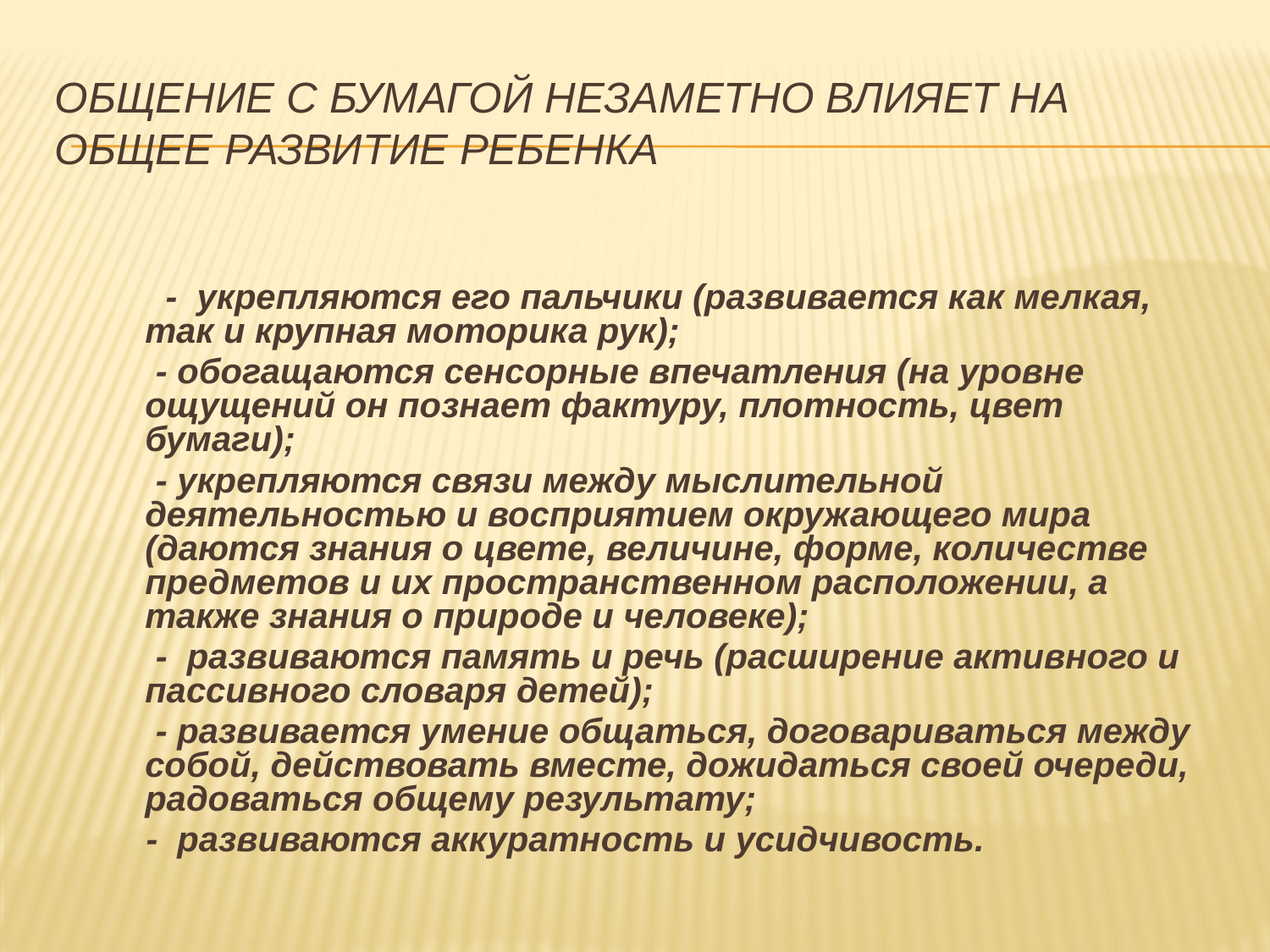

# Общение с бумагой незаметно влияет на общее развитие ребенка
       -  укрепляются его пальчики (развивается как мелкая, так и крупная моторика рук);
      - обогащаются сенсорные впечатления (на уровне ощущений он познает фактуру, плотность, цвет бумаги);
      - укрепляются связи между мыслительной деятельностью и восприятием окружающего мира (даются знания о цвете, величине, форме, количестве предметов и их пространственном расположении, а также знания о природе и человеке);
      -  развиваются память и речь (расширение активного и пассивного словаря детей);
      - развивается умение общаться, договариваться между собой, действовать вместе, дожидаться своей очереди, радоваться общему результату;
     -  развиваются аккуратность и усидчивость.